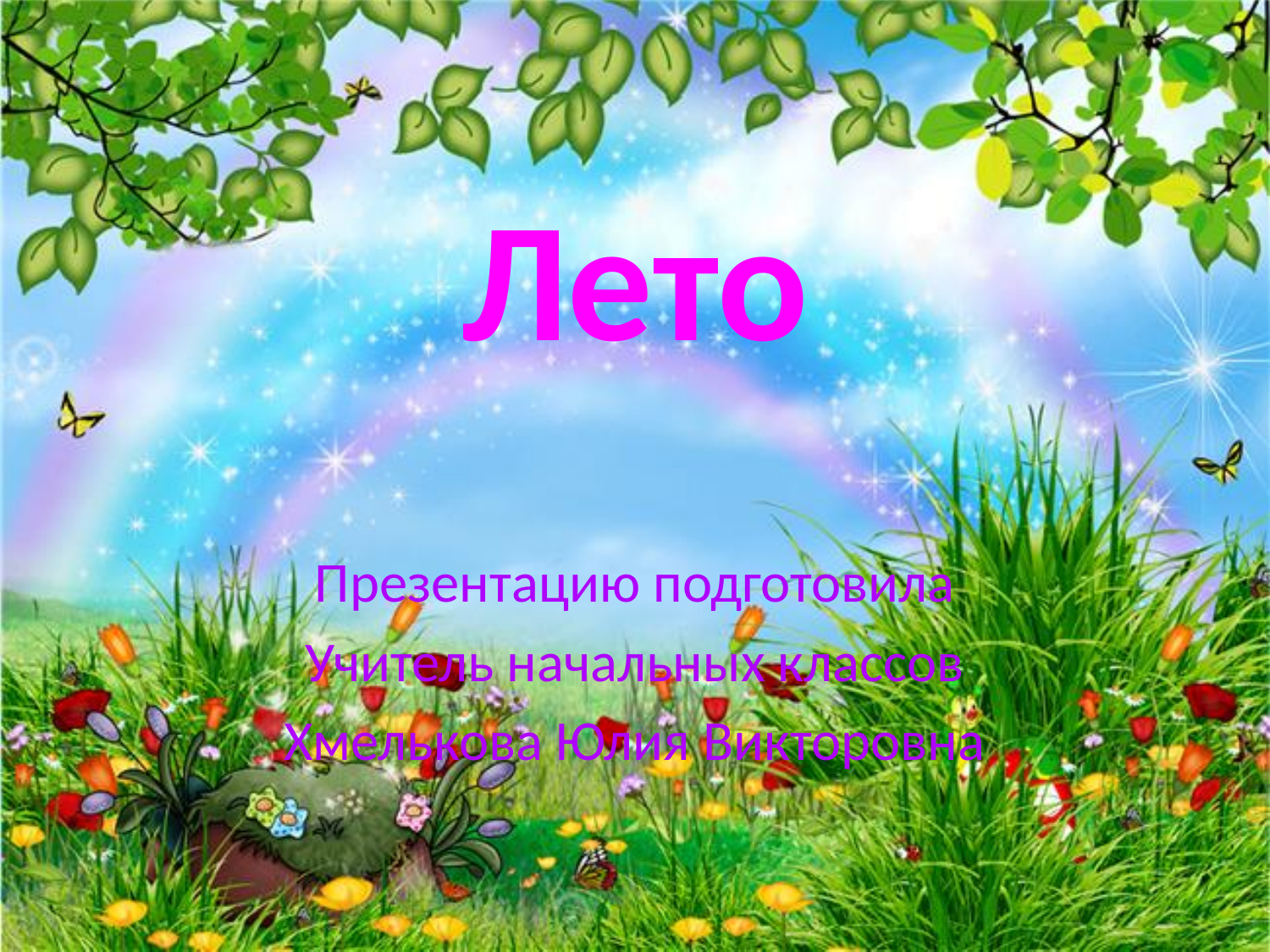

# Лето
Презентацию подготовила
Учитель начальных классов
Хмелькова Юлия Викторовна